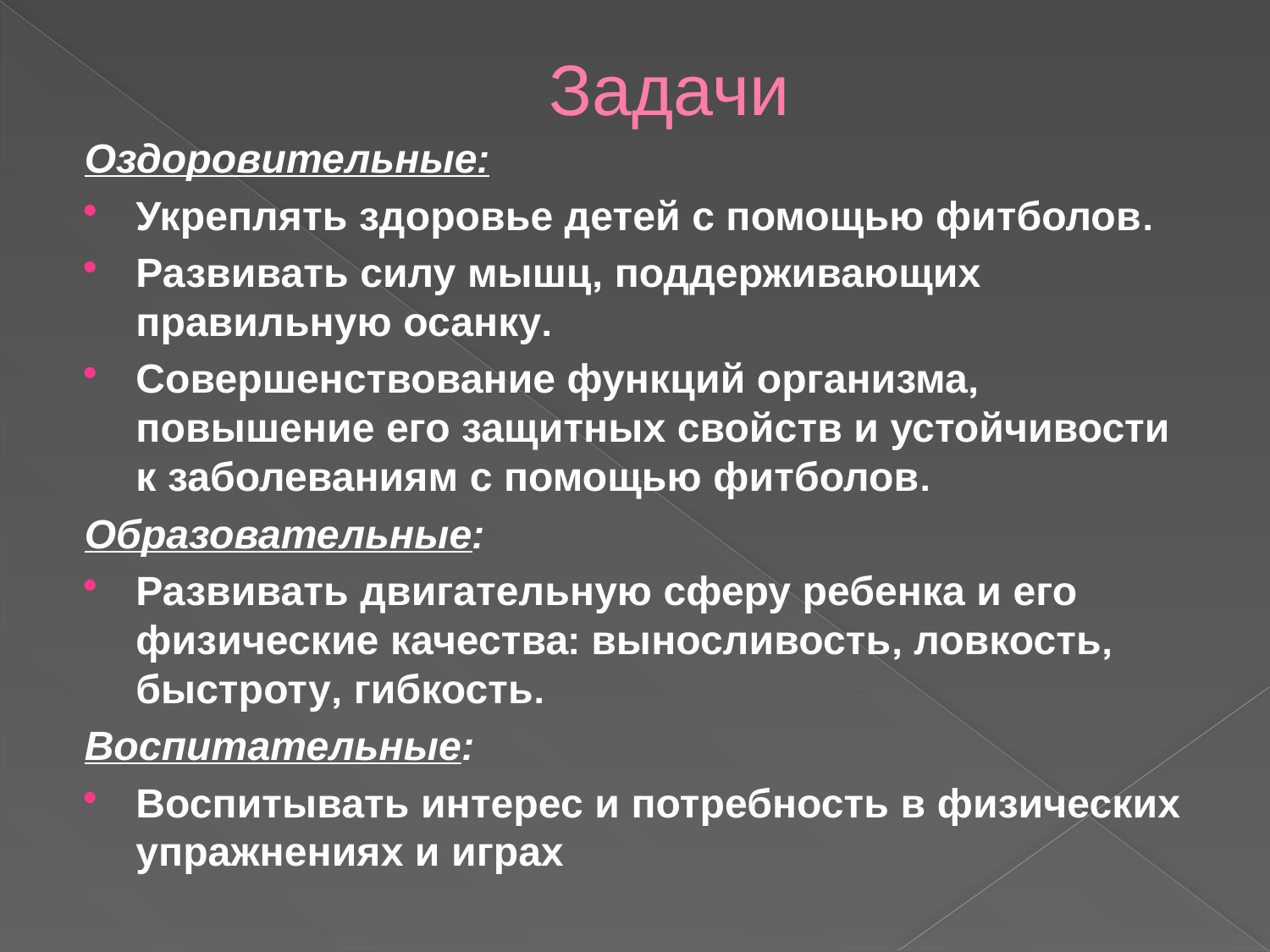

# Задачи
Оздоровительные:
Укреплять здоровье детей с помощью фитболов.
Развивать силу мышц, поддерживающих правильную осанку.
Совершенствование функций организма, повышение его защитных свойств и устойчивости к заболеваниям с помощью фитболов.
Образовательные:
Развивать двигательную сферу ребенка и его физические качества: выносливость, ловкость, быстроту, гибкость.
Воспитательные:
Воспитывать интерес и потребность в физических упражнениях и играх